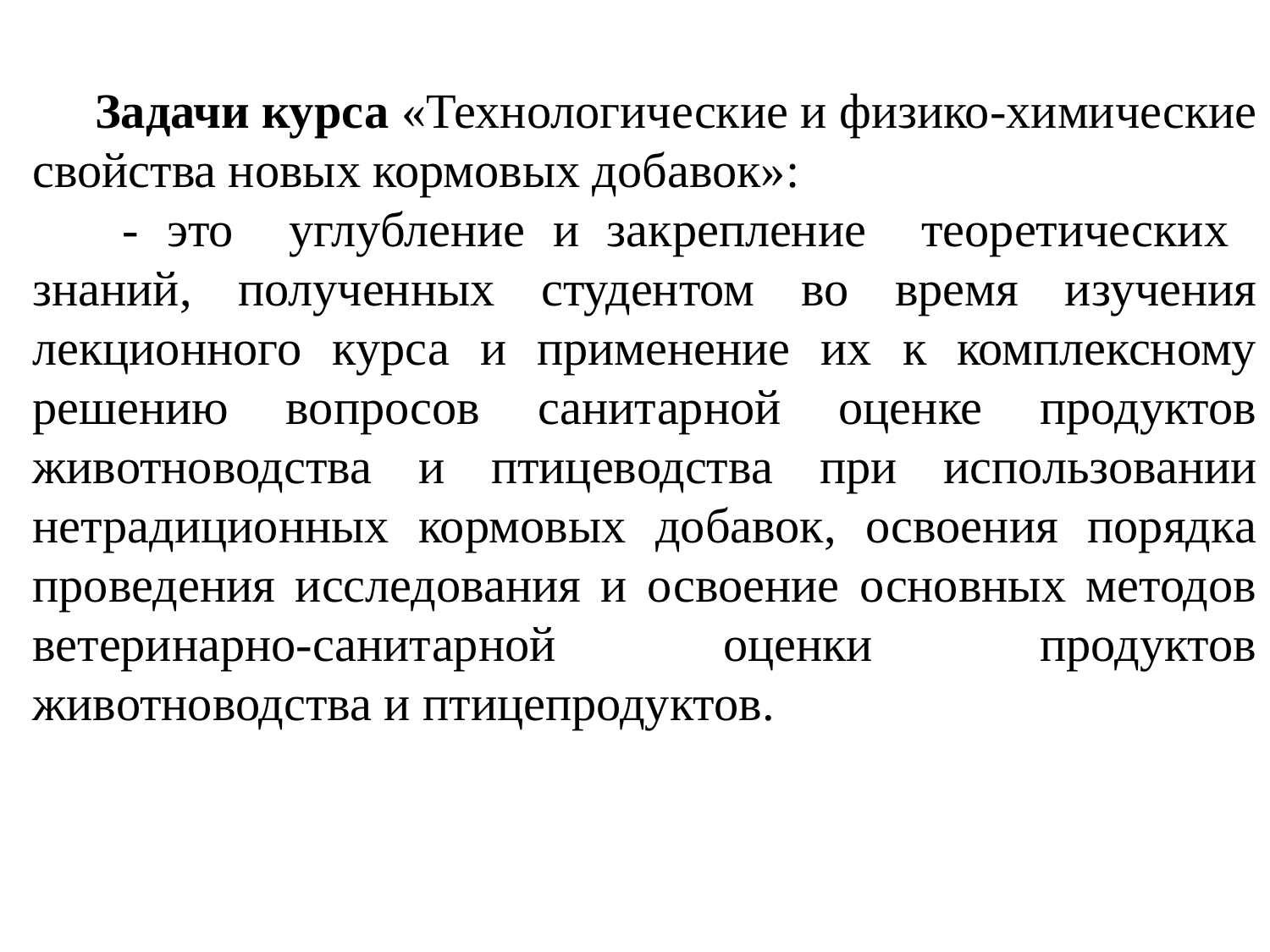

Задачи курса «Технологические и физико-химические свойства новых кормовых добавок»:
 - это  углубление и закрепление  теоретических  знаний, полученных студентом во время изучения лекционного курса и применение их к комплексному решению вопросов санитарной оценке продуктов животноводства и птицеводства при использовании нетрадиционных кормовых добавок, освоения порядка проведения исследования и освоение основных методов ветеринарно-санитарной оценки продуктов животноводства и птицепродуктов.